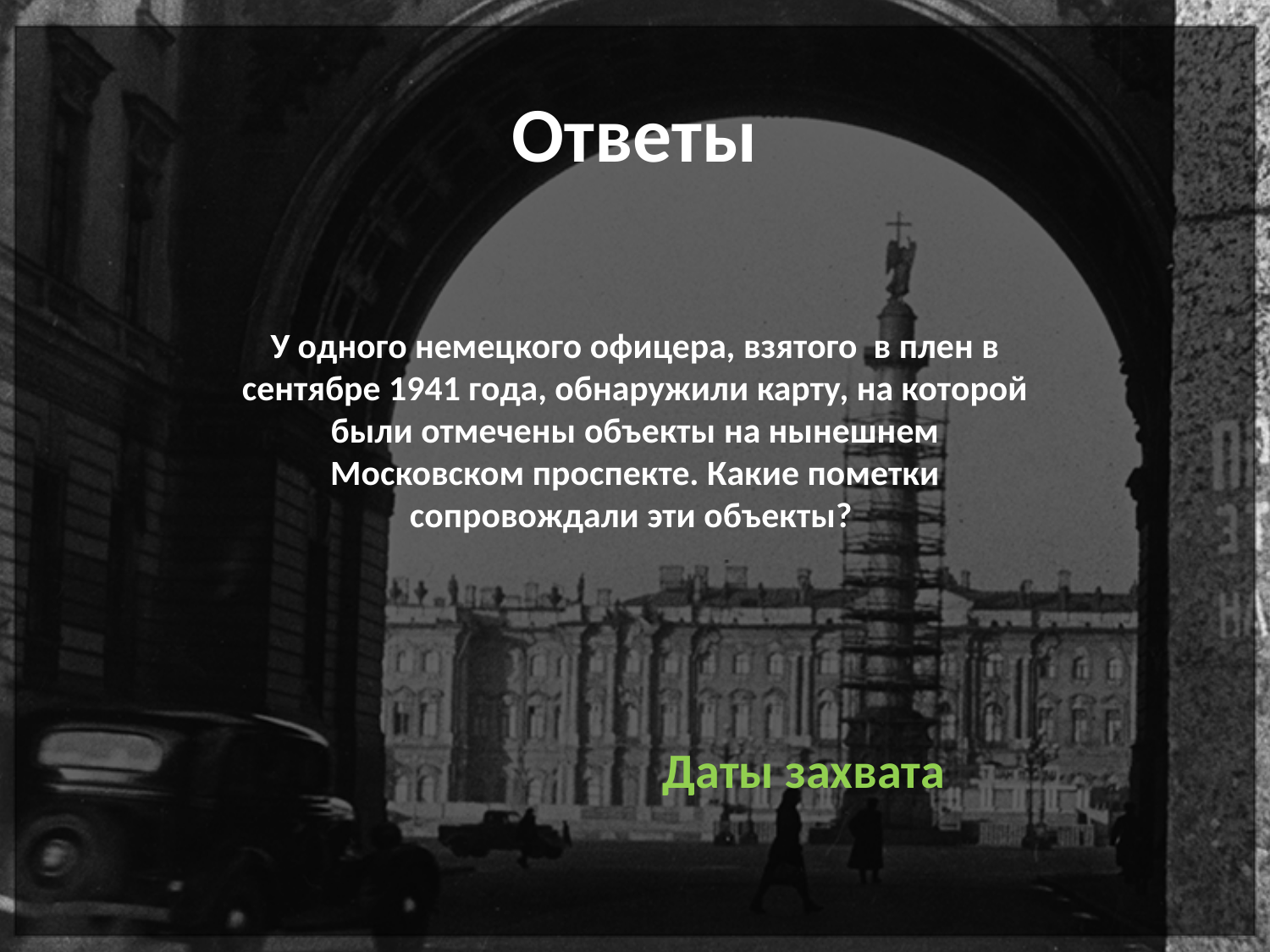

Ответы
У одного немецкого офицера, взятого  в плен в сентябре 1941 года, обнаружили карту, на которой были отмечены объекты на нынешнем Московском проспекте. Какие пометки сопровождали эти объекты?
Даты захвата